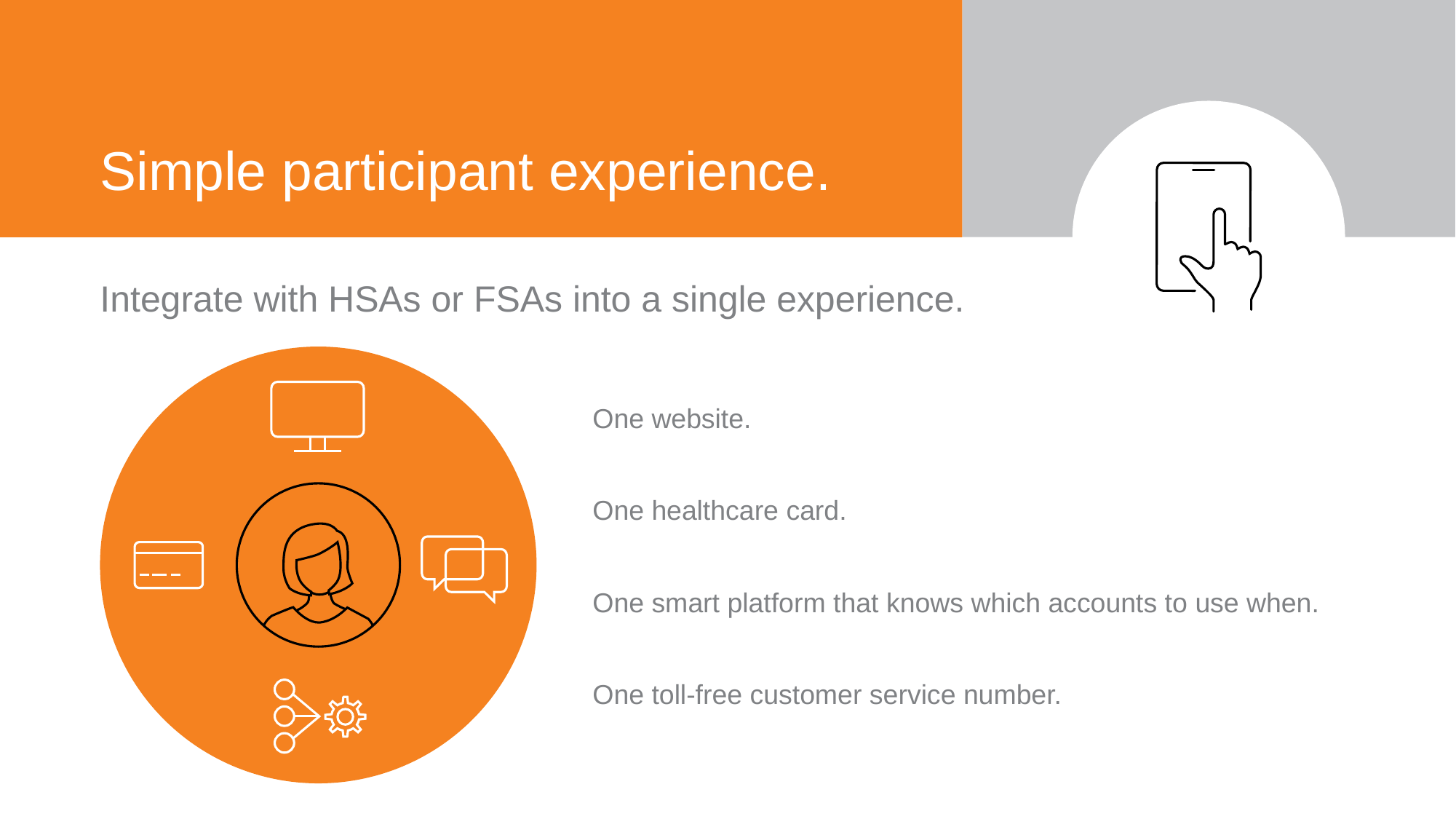

# Simple participant experience.

Integrate with HSAs or FSAs into a single experience.

One website.

One healthcare card.

One smart platform that knows which accounts to use when.

One toll-free customer service number.